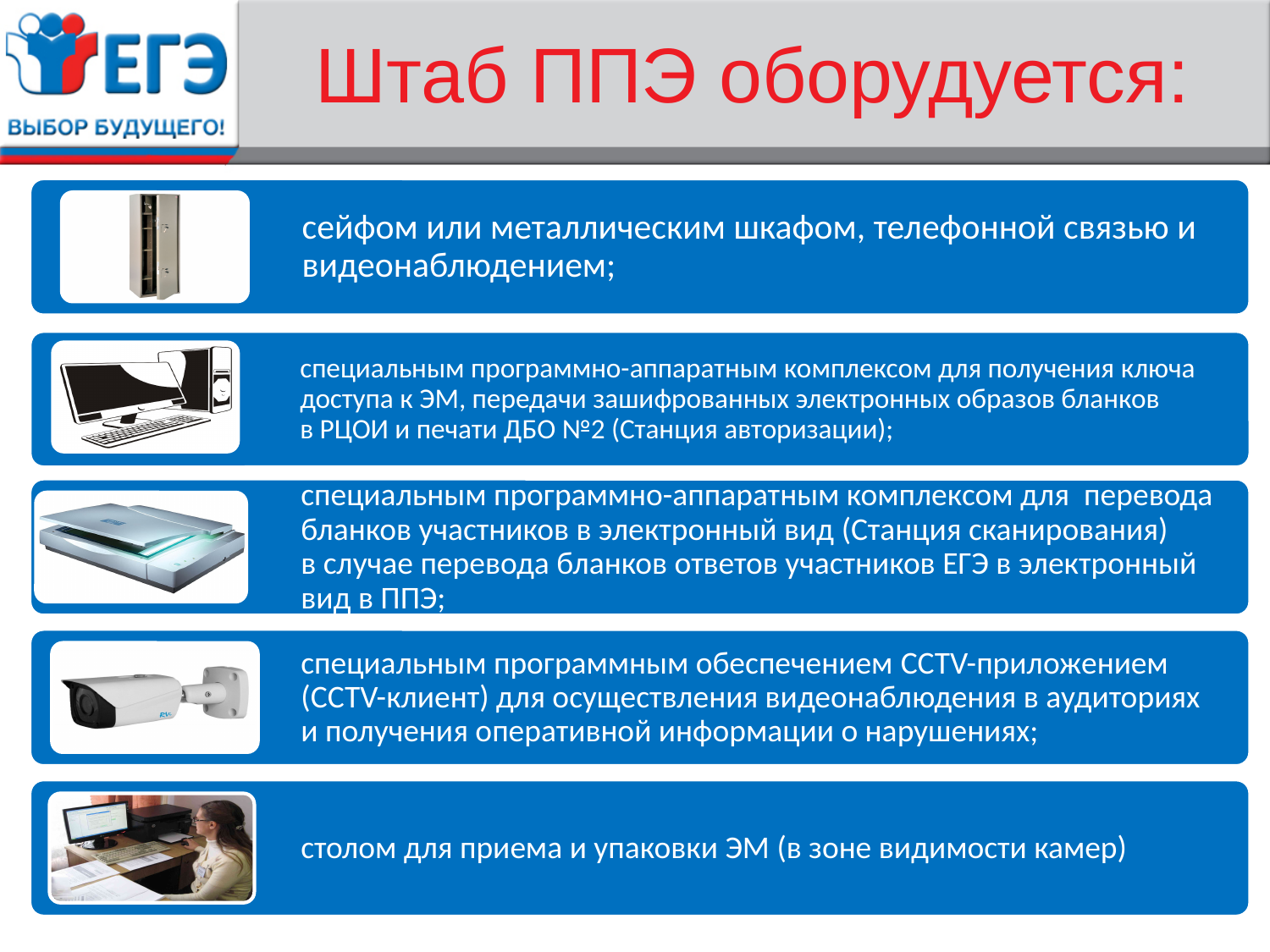

# Штаб ППЭ оборудуется:
сейфом или металлическим шкафом, телефонной связью и видеонаблюдением;
специальным программно-аппаратным комплексом для получения ключа доступа к ЭМ, передачи зашифрованных электронных образов бланков в РЦОИ и печати ДБО №2 (Станция авторизации);
специальным программно-аппаратным комплексом для  перевода бланков участников в электронный вид (Станция сканирования) в случае перевода бланков ответов участников ЕГЭ в электронный вид в ППЭ;
специальным программным обеспечением CCTV-приложением (CCTV-клиент) для осуществления видеонаблюдения в аудиториях и получения оперативной информации о нарушениях;
столом для приема и упаковки ЭМ (в зоне видимости камер)